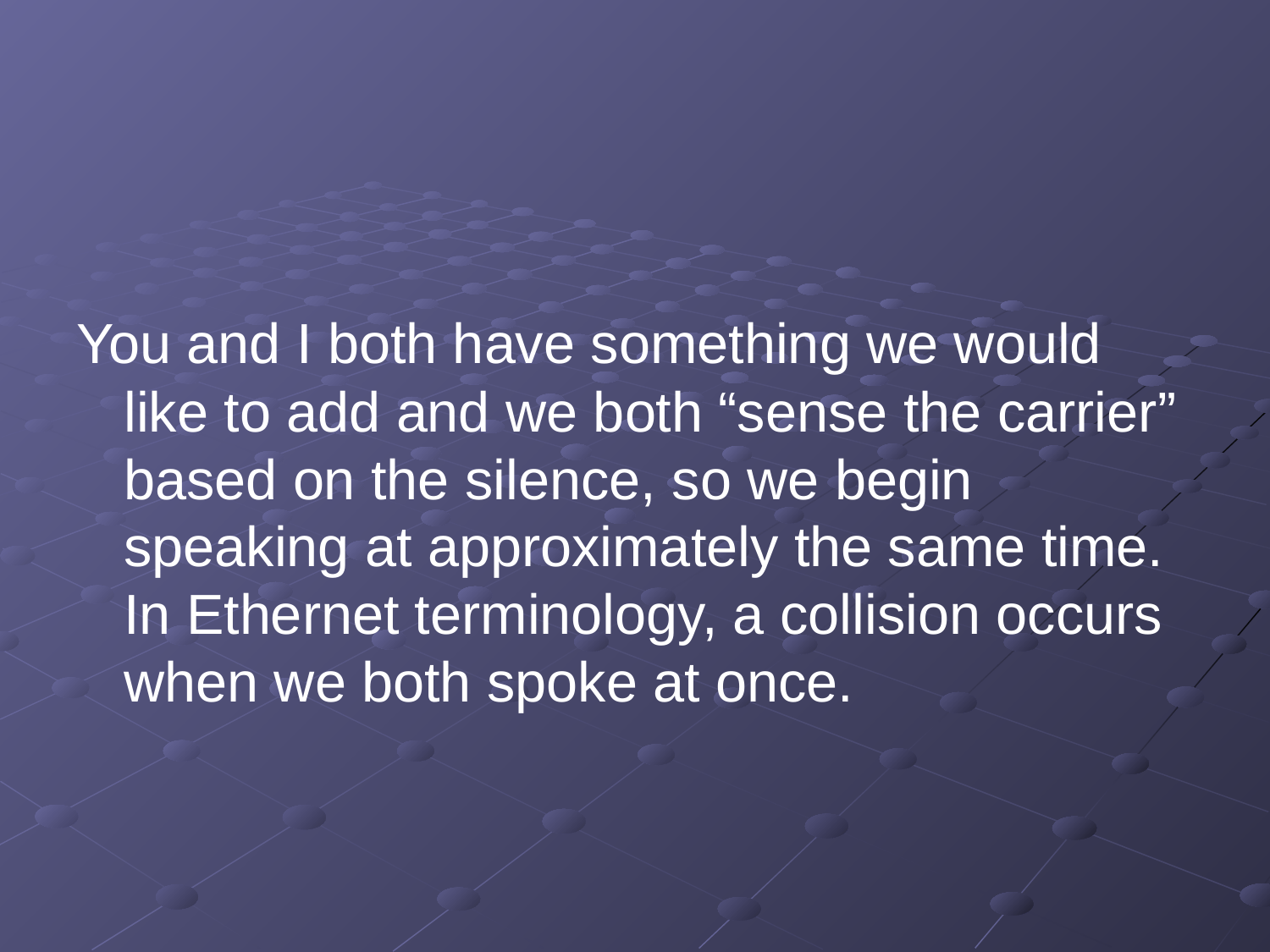

You and I both have something we would like to add and we both “sense the carrier” based on the silence, so we begin speaking at approximately the same time. In Ethernet terminology, a collision occurs when we both spoke at once.